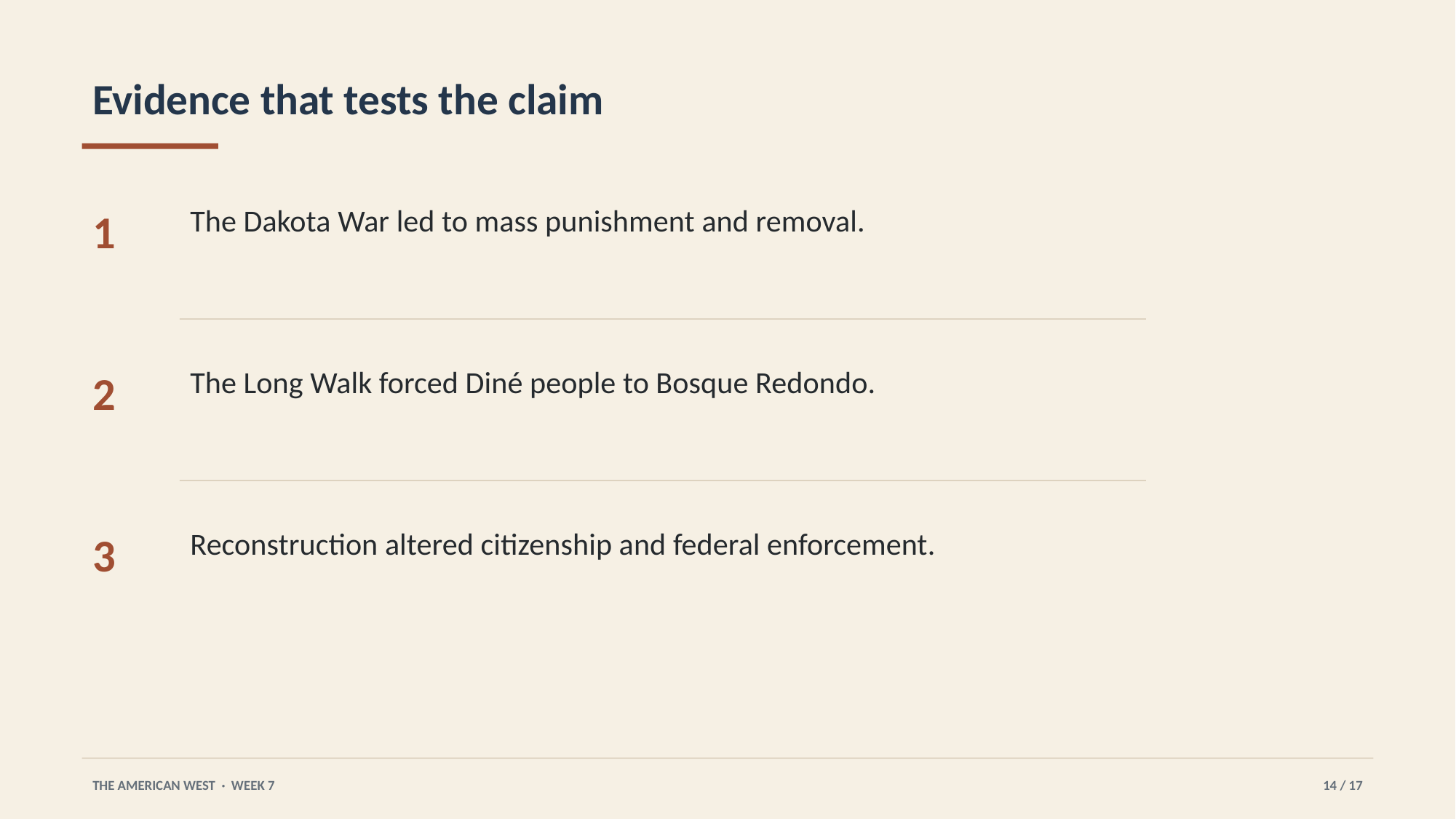

Evidence that tests the claim

The Dakota War led to mass punishment and removal.
1

The Long Walk forced Diné people to Bosque Redondo.
2

Reconstruction altered citizenship and federal enforcement.
3

THE AMERICAN WEST  ·  WEEK 7
14 / 17